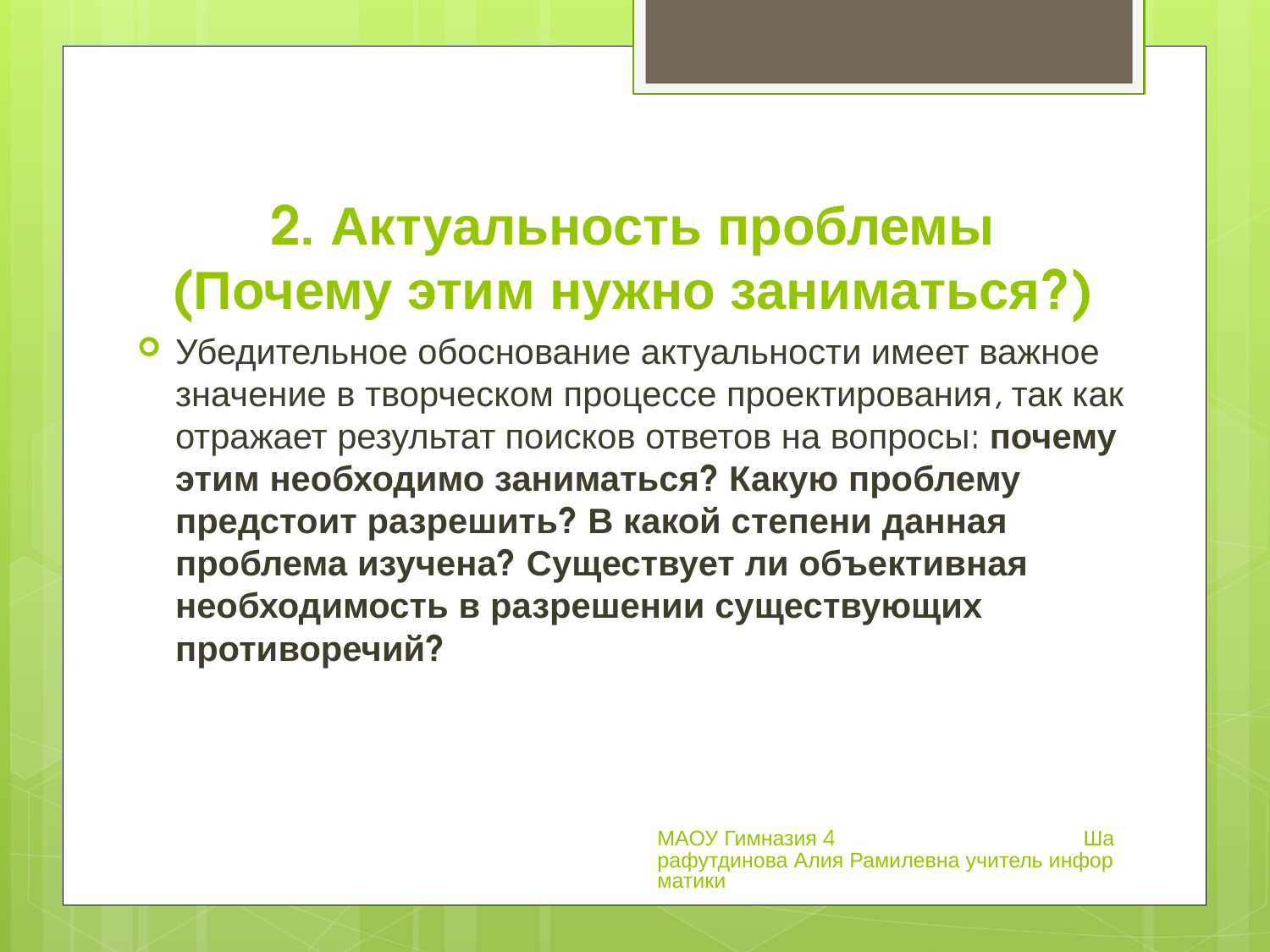

# 2. Актуальность проблемы (Почему этим нужно заниматься?)
Убедительное обоснование актуальности имеет важное значение в творческом процессе проектирования, так как отражает результат поисков ответов на вопросы: почему этим необходимо заниматься? Какую проблему предстоит разрешить? В какой степени данная проблема изучена? Существует ли объективная необходимость в разрешении существующих противоречий?
МАОУ Гимназия 4                                          Шарафутдинова Алия Рамилевна учитель информатики